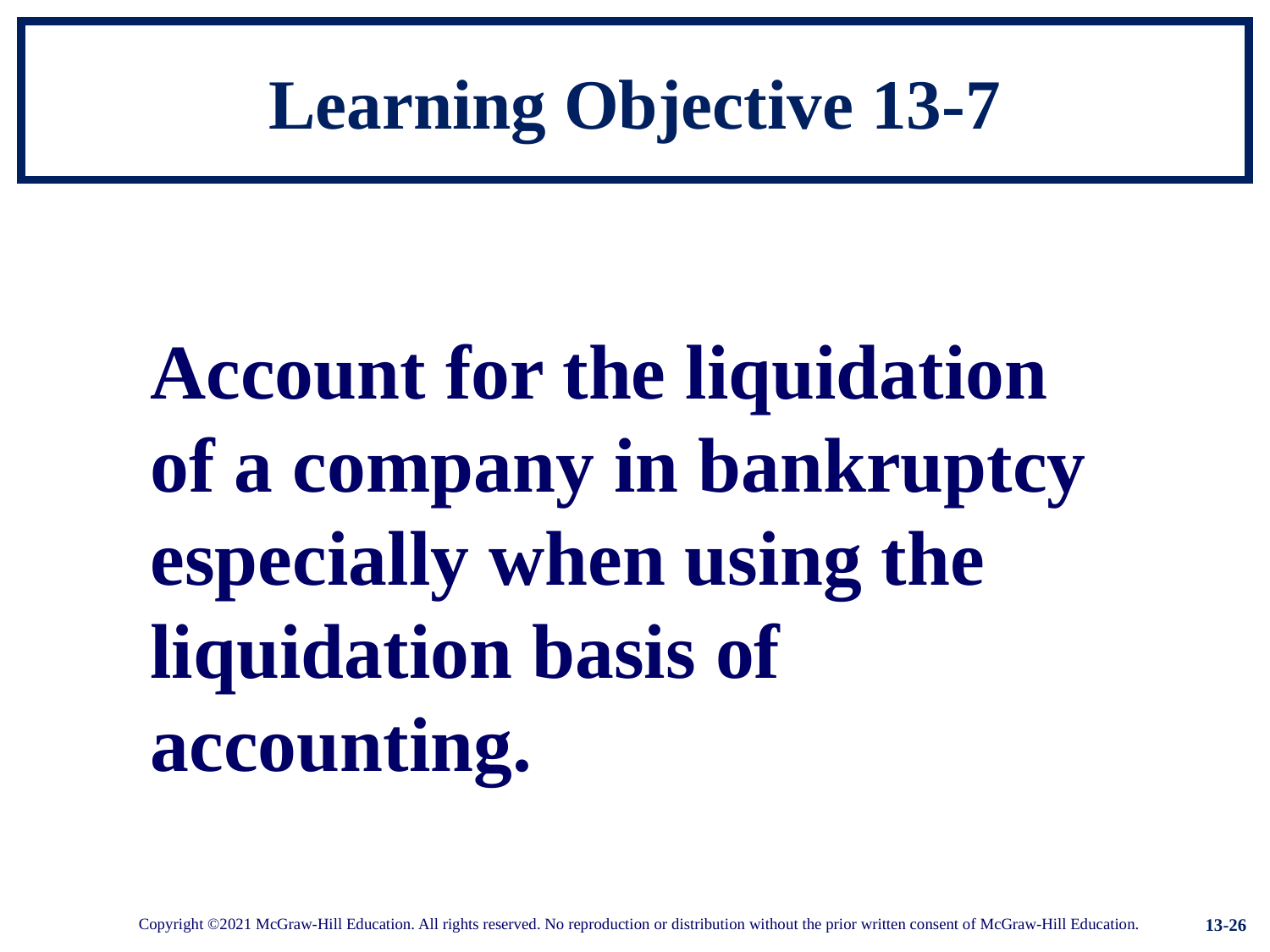

# Learning Objective 13-7

Account for the liquidation of a company in bankruptcy especially when using the liquidation basis of accounting.

13-26
Copyright ©2021 McGraw-Hill Education. All rights reserved. No reproduction or distribution without the prior written consent of McGraw-Hill Education.